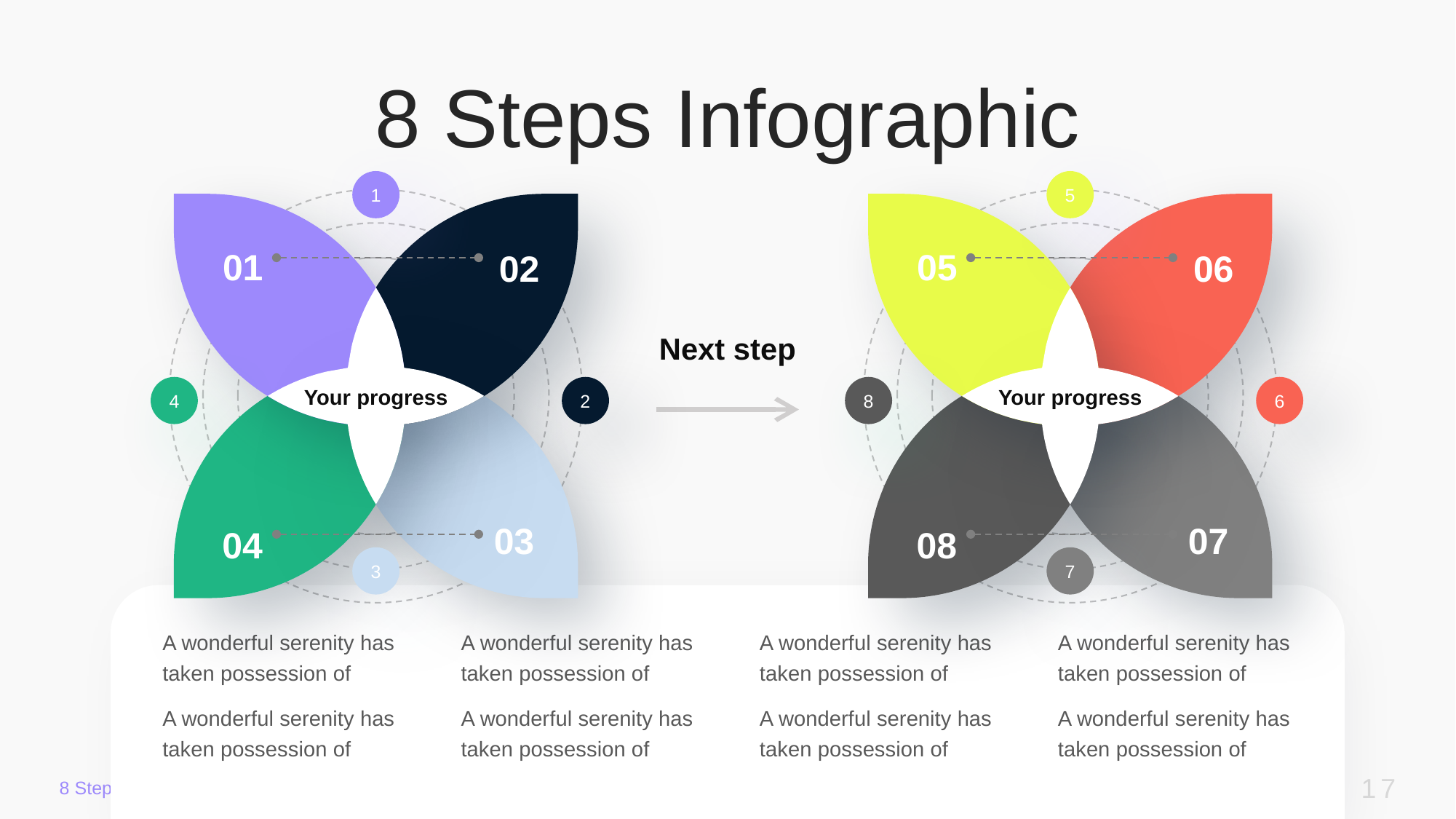

Visibility Reach
Broaden Impact
Diversity Equity

01

02

05
Pretium aenean pharetra magna ac placerat
Pretium aenean pharetra magna ac placerat
Pretium aenean pharetra magna ac placerat
Expand Network
Increase Diverse

03

04
Pretium aenean pharetra magna ac placerat
Pretium aenean pharetra magna ac placerat
8 Steps Infographic
1

01
02

4
2
Your progress
03
04
3
5

05
06

8
6
Your progress
07
08
7
Next step

A wonderful serenity has taken possession of
A wonderful serenity has taken possession of
A wonderful serenity has taken possession of
A wonderful serenity has taken possession of
A wonderful serenity has taken possession of
A wonderful serenity has taken possession of
A wonderful serenity has taken possession of
A wonderful serenity has taken possession of